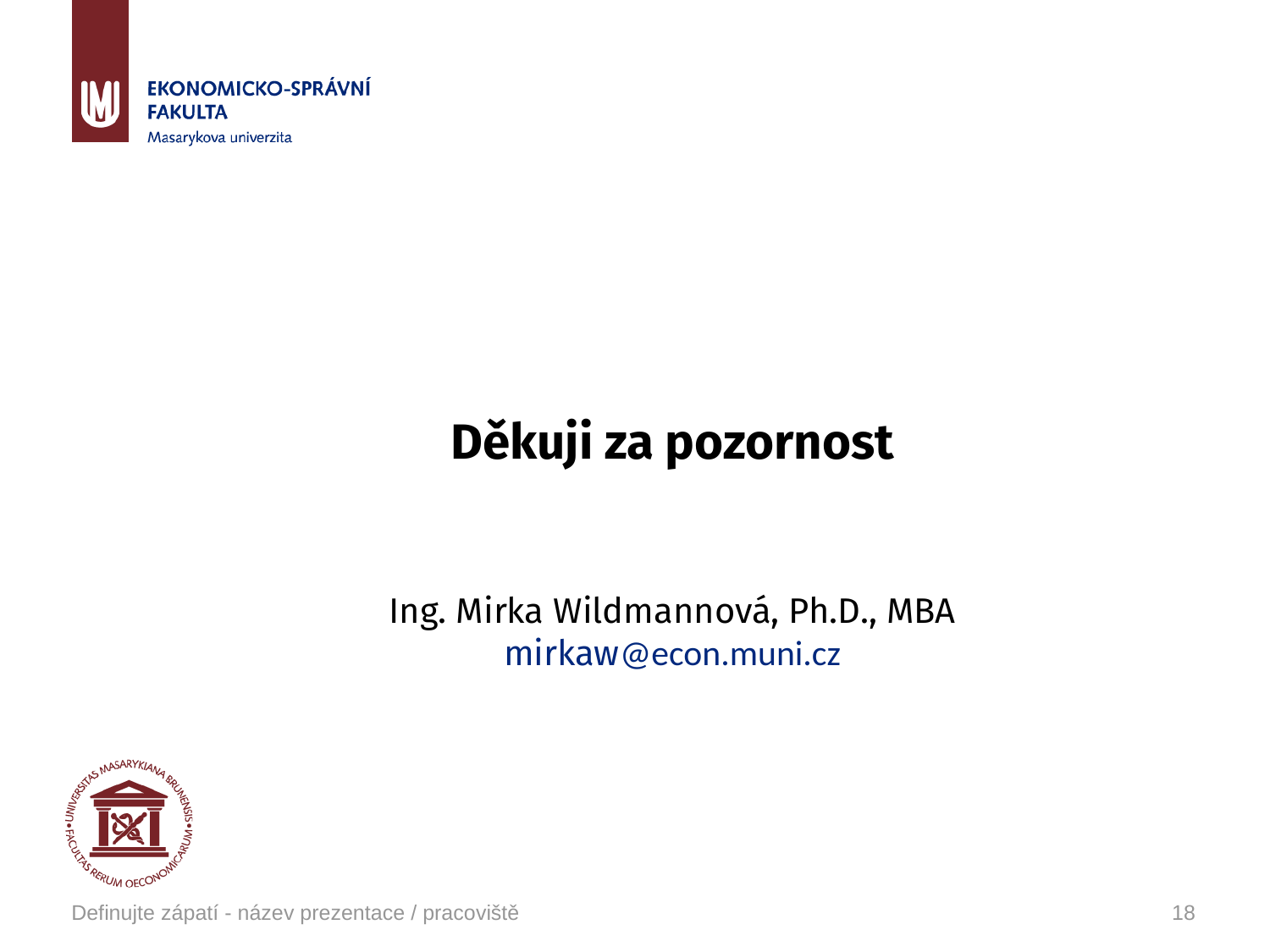

# Děkuji za pozornost Ing. Mirka Wildmannová, Ph.D., MBA mirkaw@econ.muni.cz
Definujte zápatí - název prezentace / pracoviště
18